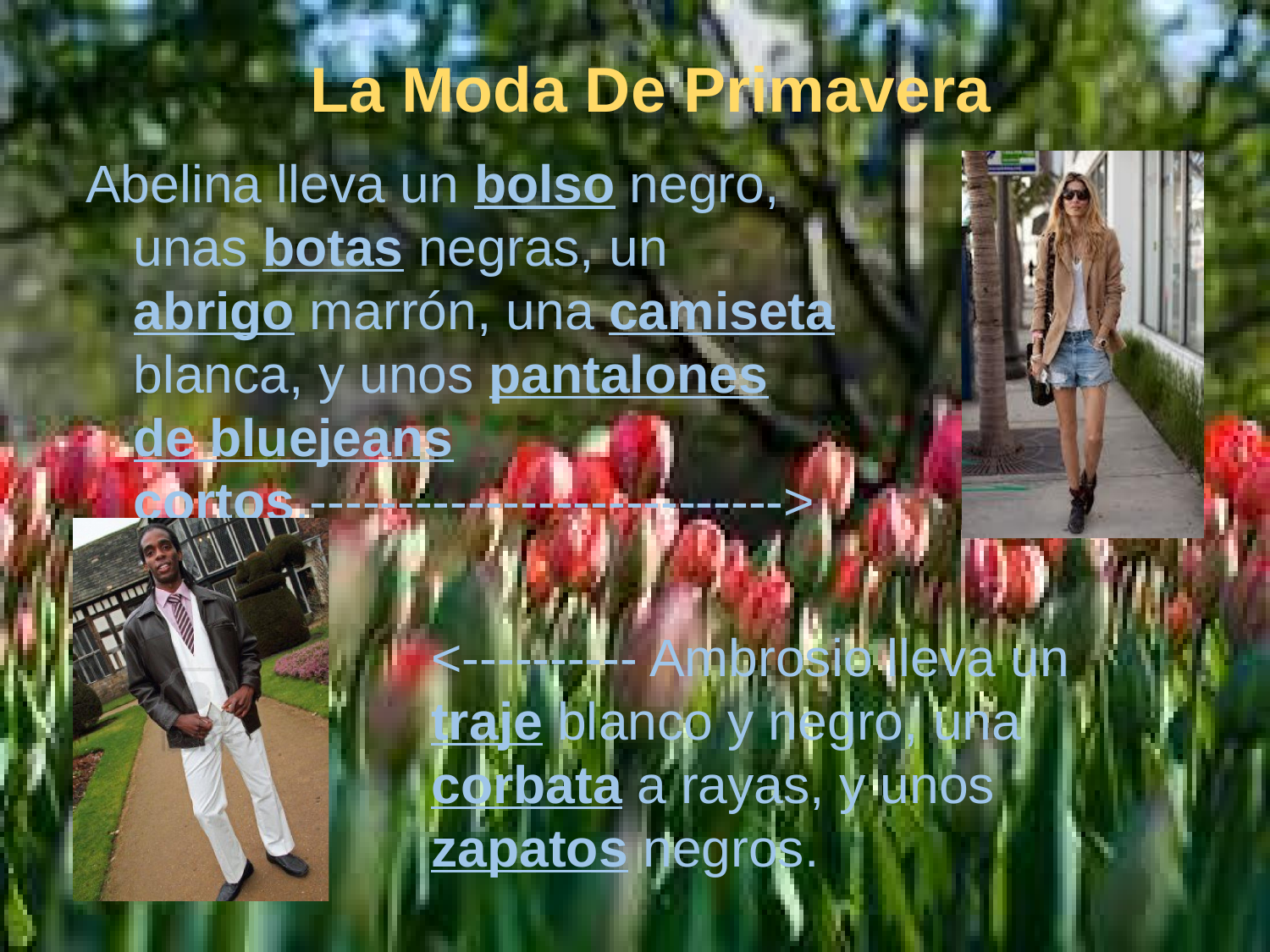

# La Moda De Primavera
Abelina lleva un bolso negro, unas botas negras, un abrigo marrón, una camiseta blanca, y unos pantalones de bluejeans cortos.--------------------------->

<---------- Ambrosio lleva un traje blanco y negro, una corbata a rayas, y unos zapatos negros.